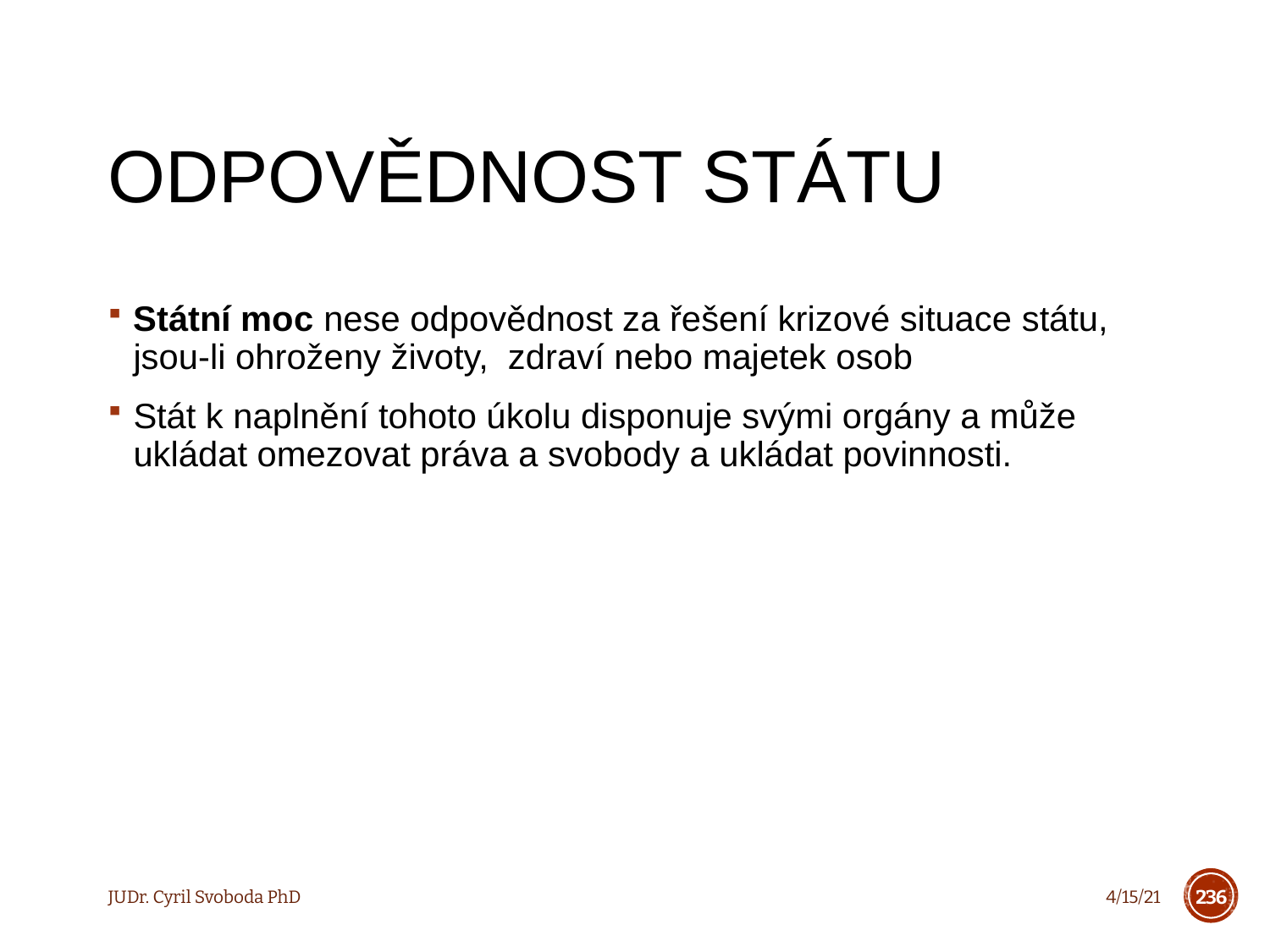

# Odpovědnost státu
Státní moc nese odpovědnost za řešení krizové situace státu, jsou-li ohroženy životy,  zdraví nebo majetek osob
Stát k naplnění tohoto úkolu disponuje svými orgány a může ukládat omezovat práva a svobody a ukládat povinnosti.

JUDr. Cyril Svoboda PhD
4/15/21
236